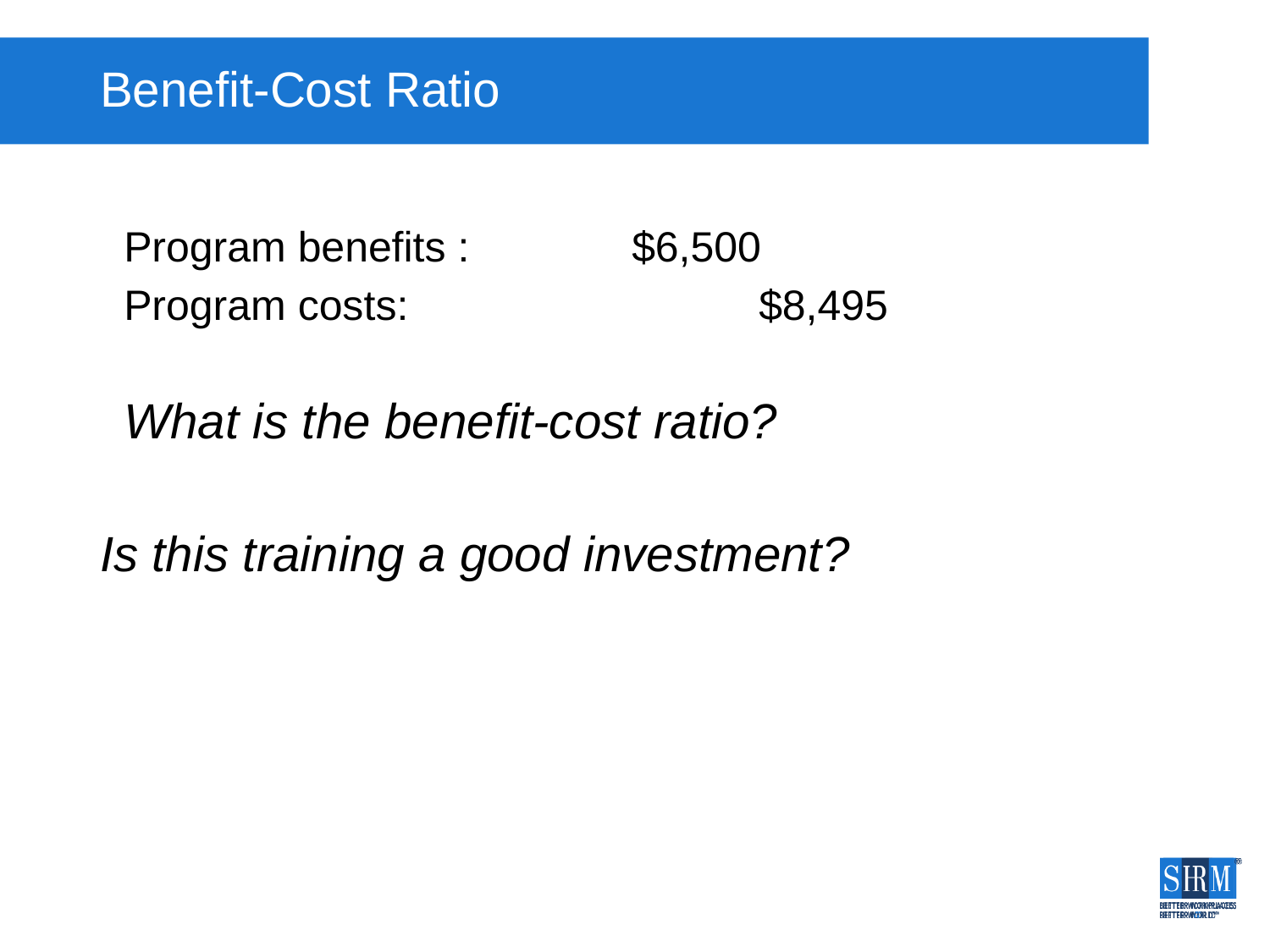

# Benefit-Cost Ratio

	Program benefits : 		$6,500
	Program costs:			$8,495

	What is the benefit-cost ratio?

Is this training a good investment?